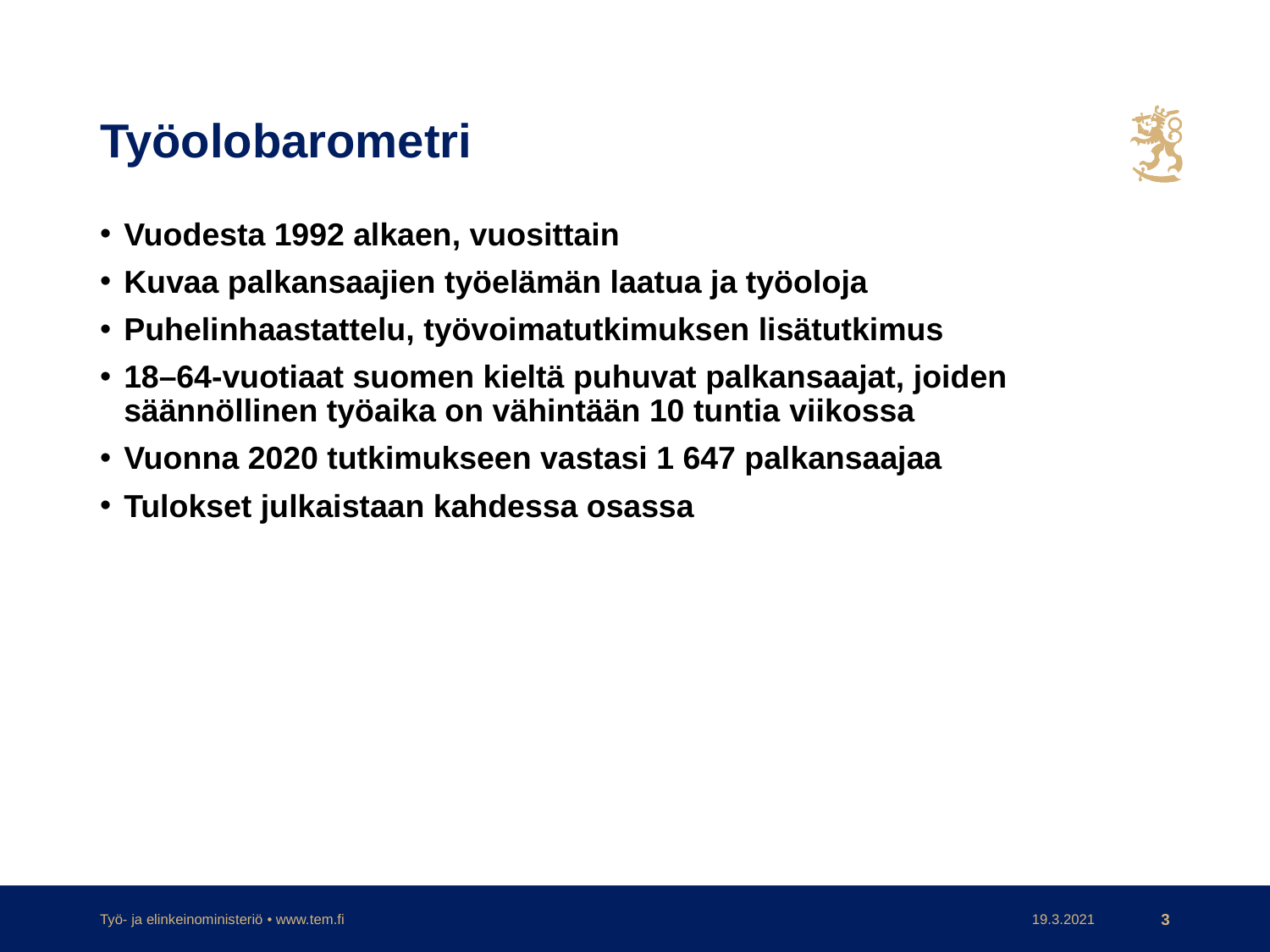

# Työolobarometri
Vuodesta 1992 alkaen, vuosittain​
Kuvaa palkansaajien työelämän laatua ja työoloja
Puhelinhaastattelu, työvoimatutkimuksen lisätutkimus​
18–64-vuotiaat suomen kieltä puhuvat palkansaajat, joiden säännöllinen työaika on vähintään 10 tuntia​ viikossa
Vuonna 2020 tutkimukseen vastasi 1 647 palkansaajaa
Tulokset julkaistaan kahdessa osassa

Työ- ja elinkeinoministeriö • www.tem.fi
19.3.2021
3